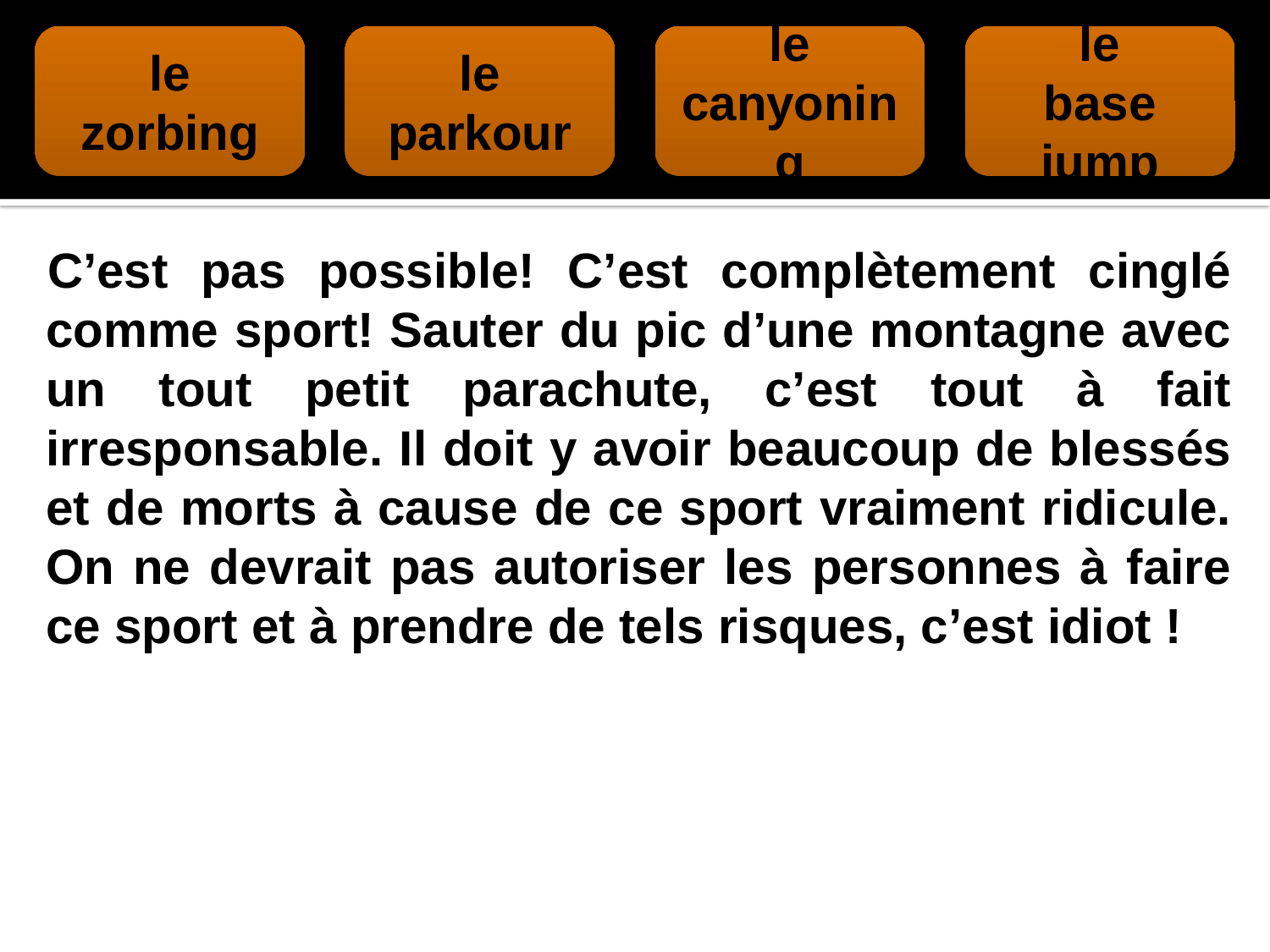

le
zorbing
le
parkour
le
canyoning
le
base jump
C’est pas possible! C’est complètement cinglé comme sport! Sauter du pic d’une montagne avec un tout petit parachute, c’est tout à fait irresponsable. Il doit y avoir beaucoup de blessés et de morts à cause de ce sport vraiment ridicule. On ne devrait pas autoriser les personnes à faire ce sport et à prendre de tels risques, c’est idiot !